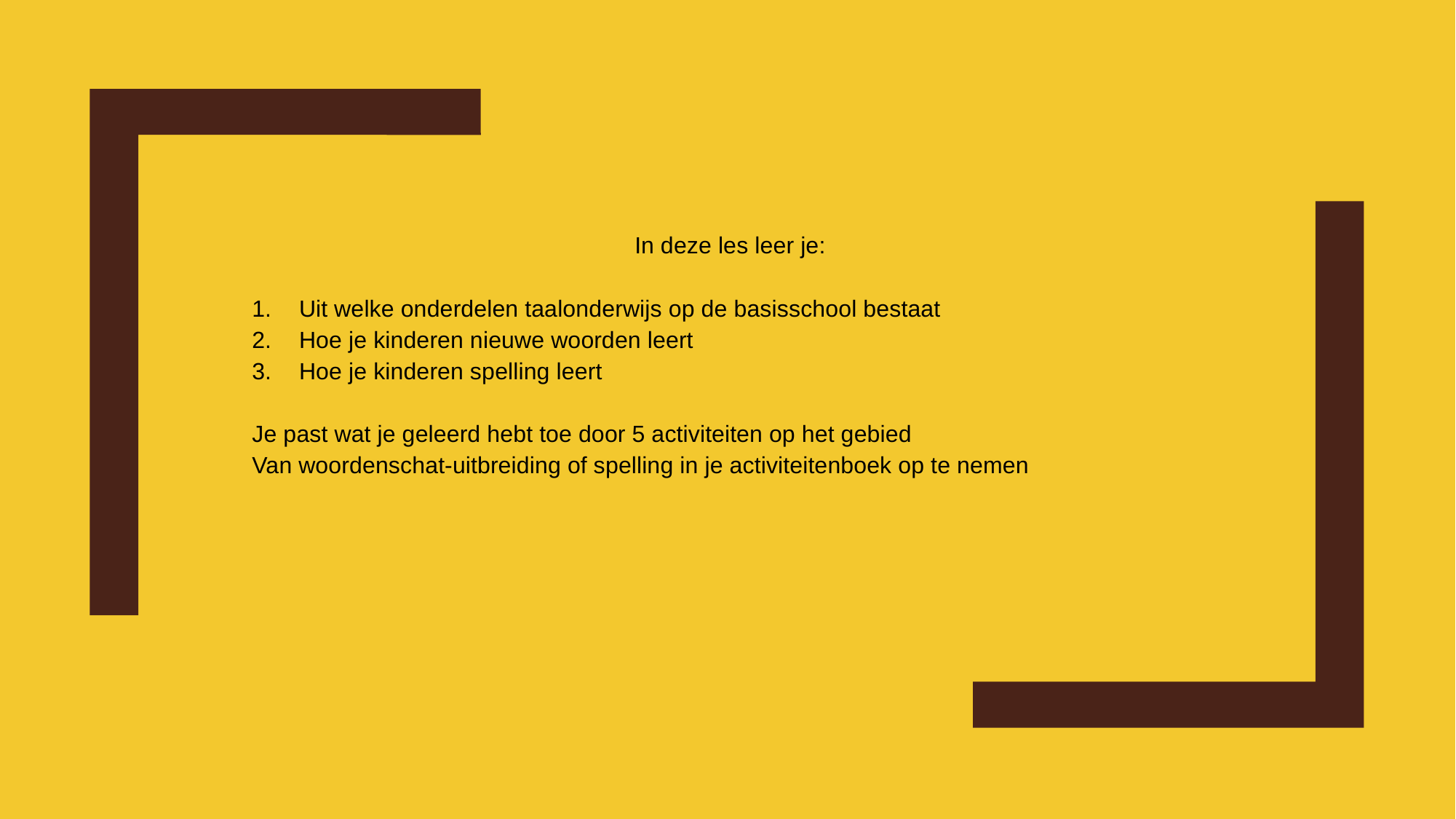

In deze les leer je:

Uit welke onderdelen taalonderwijs op de basisschool bestaat
Hoe je kinderen nieuwe woorden leert
Hoe je kinderen spelling leert

Je past wat je geleerd hebt toe door 5 activiteiten op het gebied
Van woordenschat-uitbreiding of spelling in je activiteitenboek op te nemen